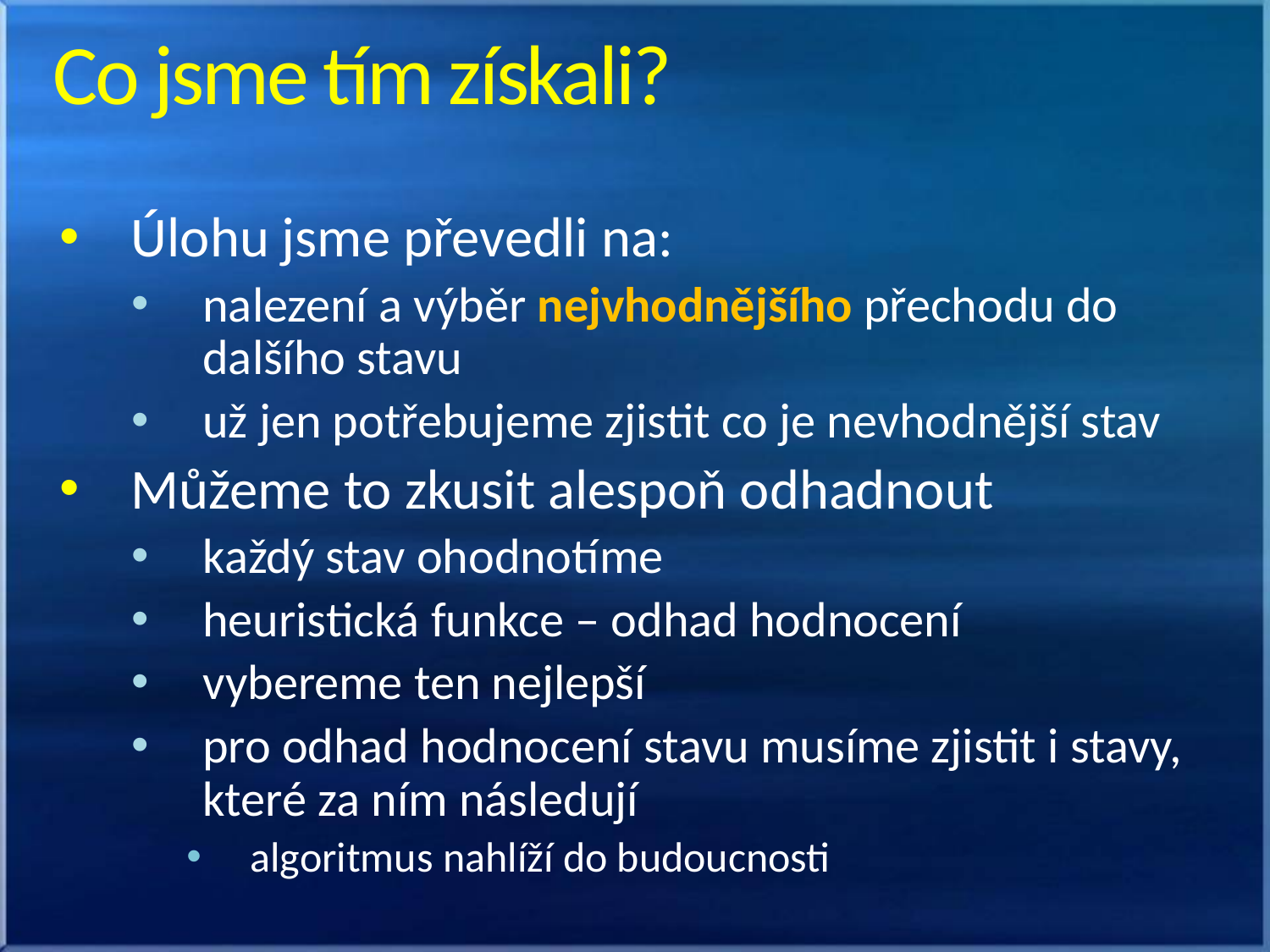

# Co jsme tím získali?
Úlohu jsme převedli na:
nalezení a výběr nejvhodnějšího přechodu do dalšího stavu
už jen potřebujeme zjistit co je nevhodnější stav
Můžeme to zkusit alespoň odhadnout
každý stav ohodnotíme
heuristická funkce – odhad hodnocení
vybereme ten nejlepší
pro odhad hodnocení stavu musíme zjistit i stavy, které za ním následují
algoritmus nahlíží do budoucnosti